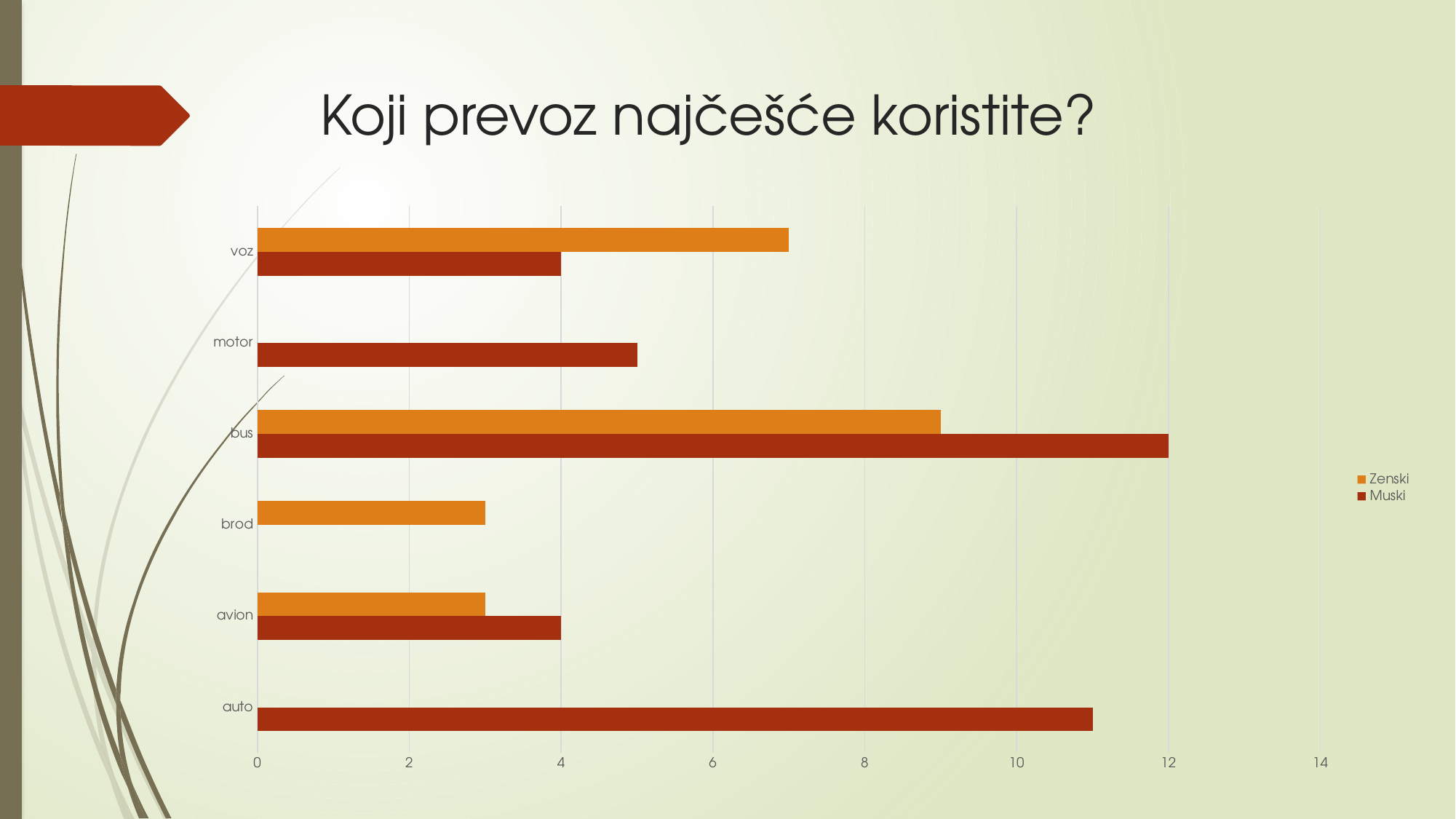

# Koji prevoz najčešće koristite?

### Chart

| Category | Muski | Zenski |
|---|---|---|
| auto | 11.0 | None |
| avion | 4.0 | 3.0 |
| brod | None | 3.0 |
| bus | 12.0 | 9.0 |
| motor | 5.0 | None |
| voz | 4.0 | 7.0 |